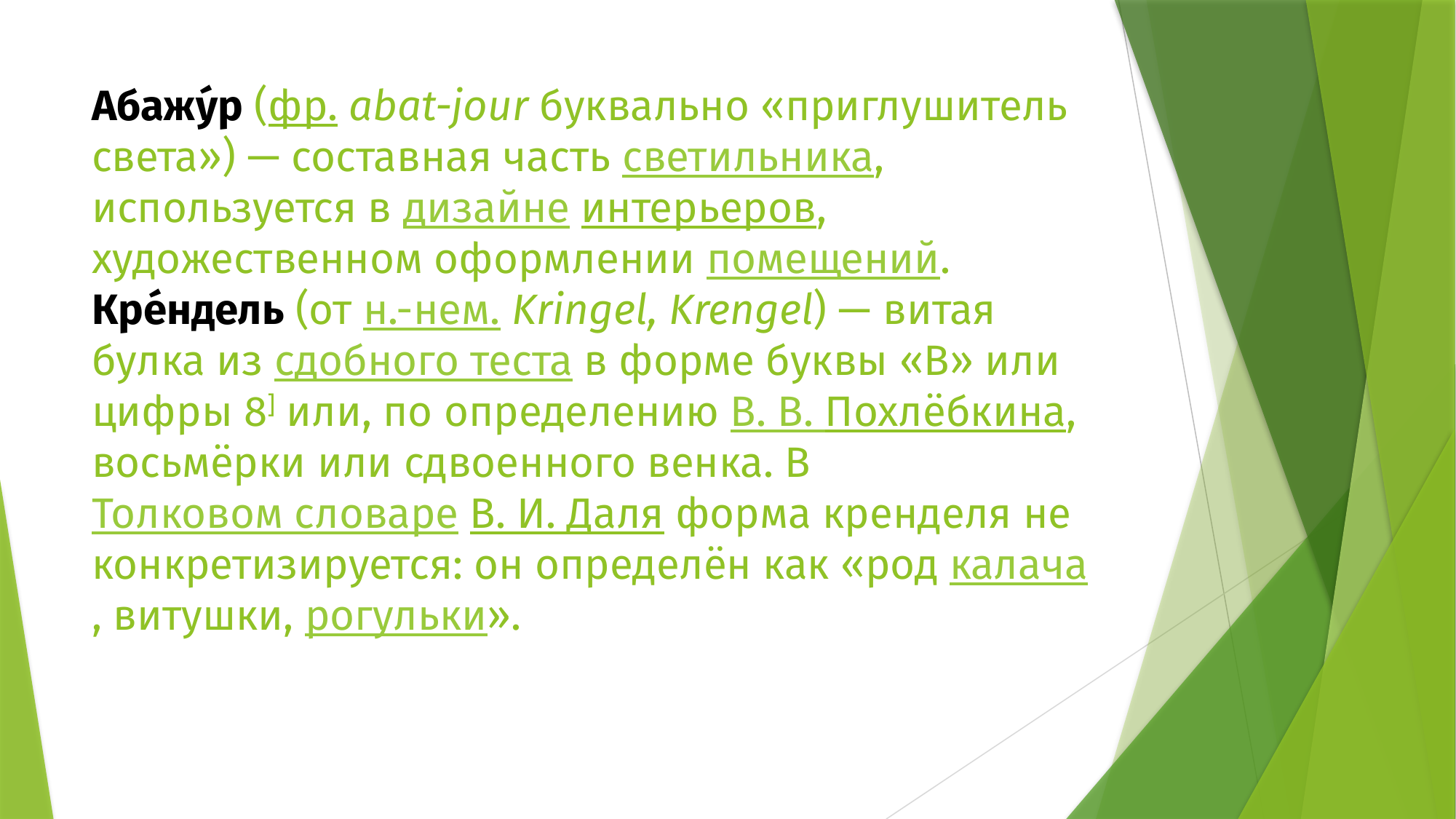

# Абажу́р (фр. abat-jour буквально «приглушитель света») — составная часть светильника, используется в дизайне интерьеров, художественном оформлении помещений. Кре́ндель (от н.-нем. Kringel, Krengel) — витая булка из сдобного теста в форме буквы «В» или цифры 8] или, по определению В. В. Похлёбкина, восьмёрки или сдвоенного венка. В Толковом словаре В. И. Даля форма кренделя не конкретизируется: он определён как «род калача, витушки, рогульки».